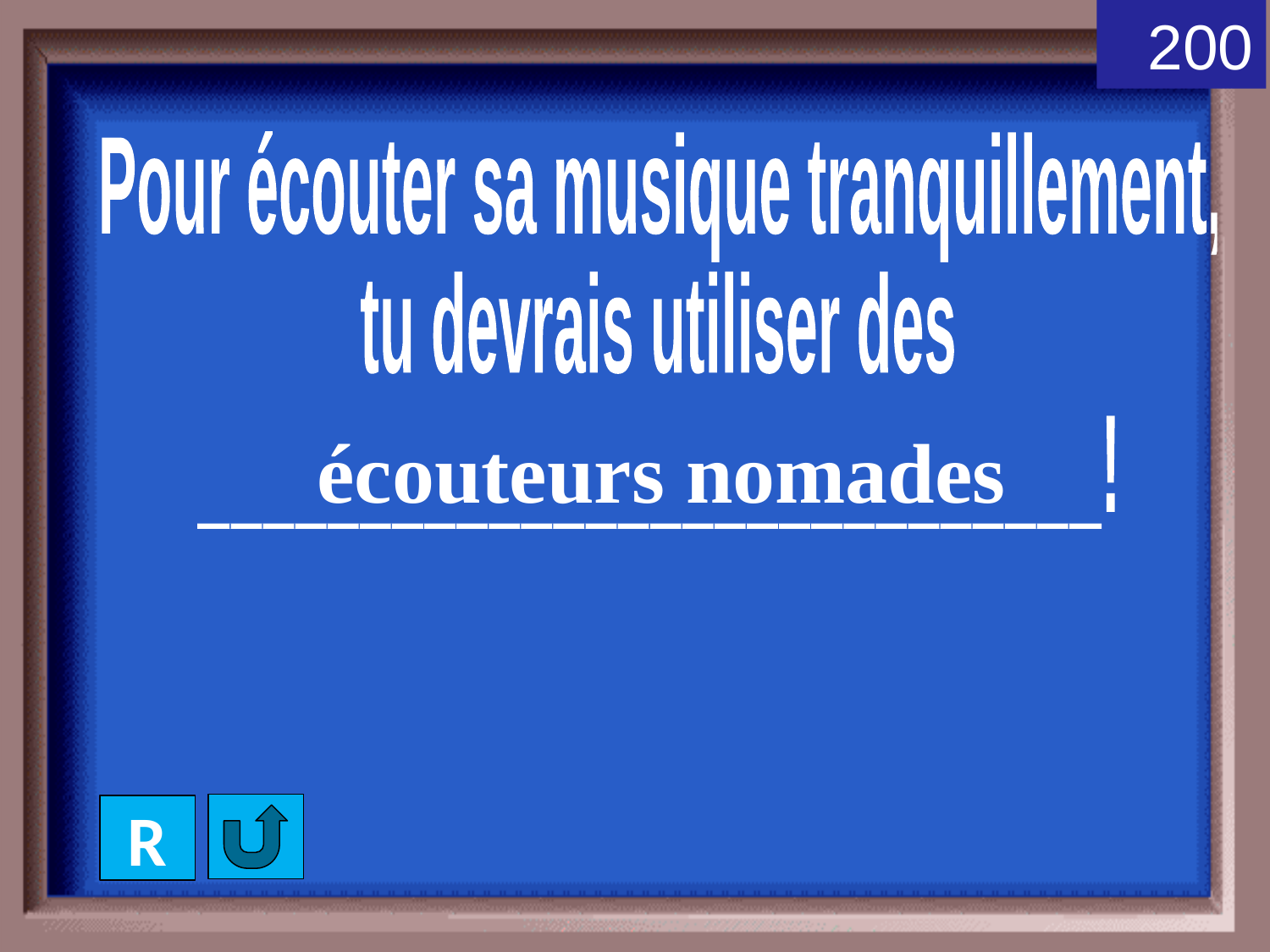

200
Pour écouter sa musique tranquillement,
tu devrais utiliser des
____________________________!
écouteurs nomades

R